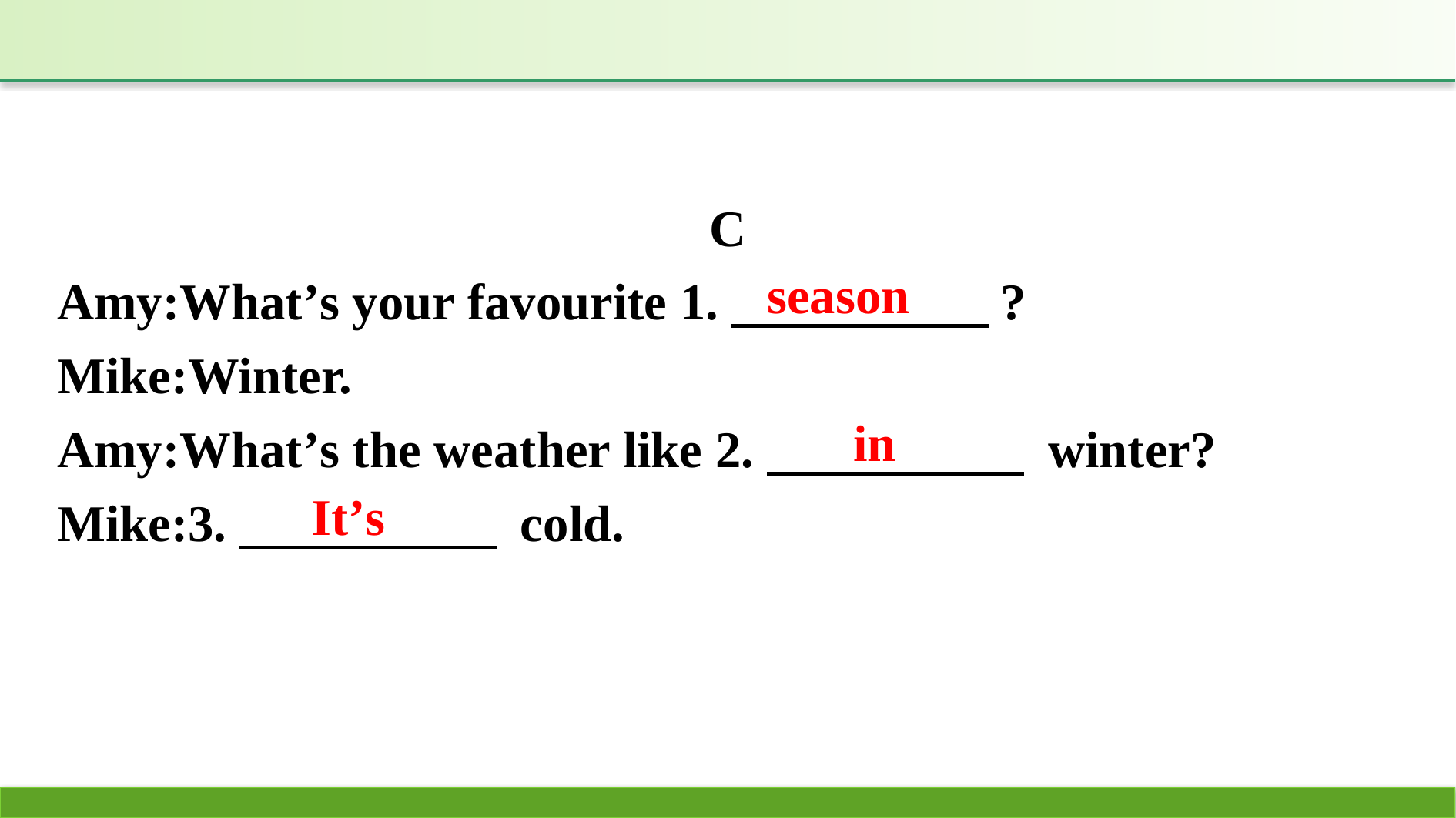

C
Amy:What’s your favourite 1.　　　　　?
Mike:Winter.
Amy:What’s the weather like 2.　　　　　 winter?
Mike:3.　　　　　 cold.
season
in
It’s